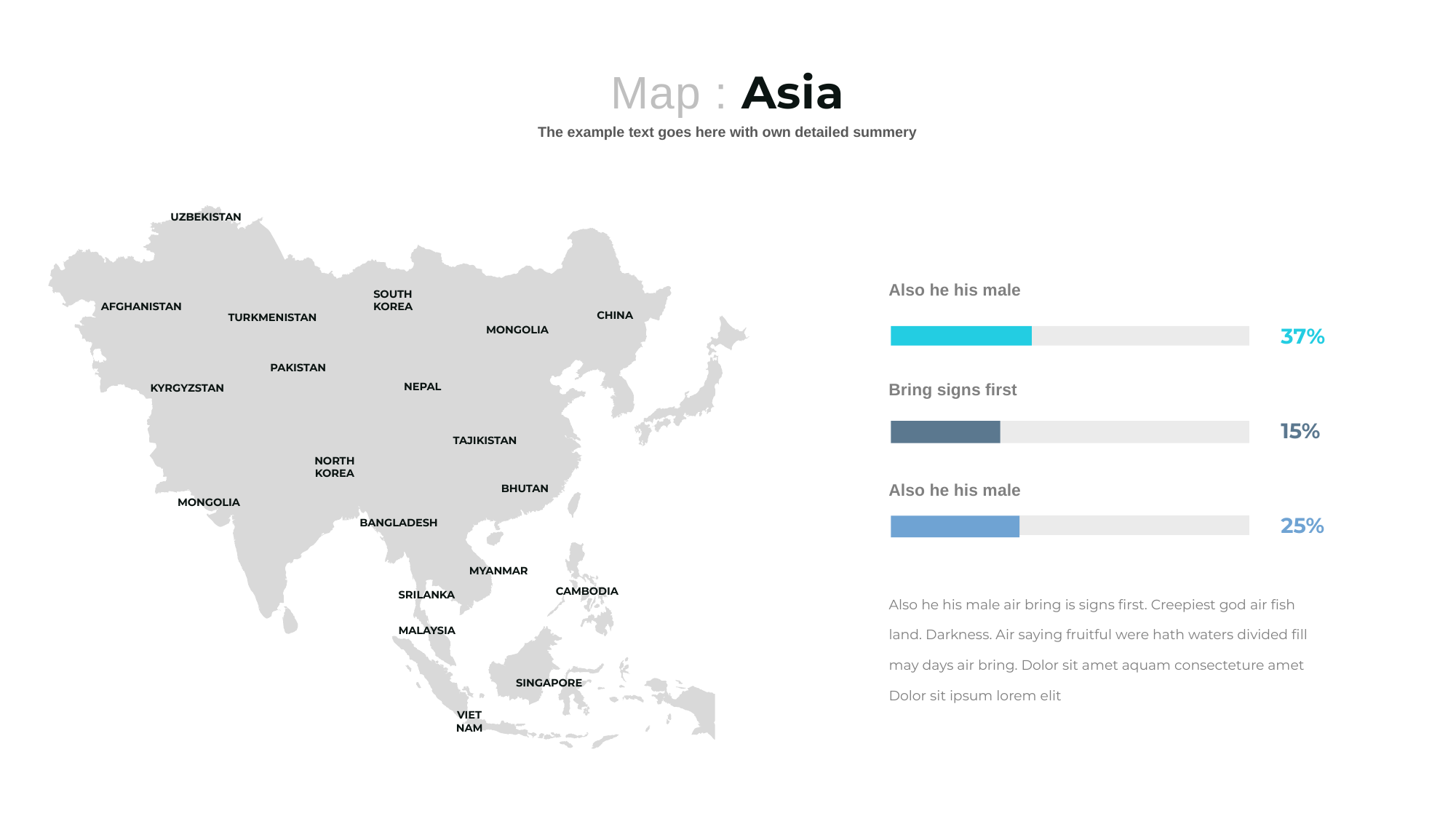

Map : Asia
The example text goes here with own detailed summery
FINLAND

UZBEKISTAN
Also he his male
SOUTH
KOREA
AFGHANISTAN
CHINA
TURKMENISTAN
37%
MONGOLIA

PAKISTAN
Bring signs first
NEPAL
KYRGYZSTAN
15%

TAJIKISTAN
NORTH
KOREA
Also he his male
BHUTAN
MONGOLIA
25%
BANGLADESH

MYANMAR
Also he his male air bring is signs first. Creepiest god air fish land. Darkness. Air saying fruitful were hath waters divided fill may days air bring. Dolor sit amet aquam consecteture amet
Dolor sit ipsum lorem elit
CAMBODIA
SRILANKA
MALAYSIA
SINGAPORE
VIET
NAM